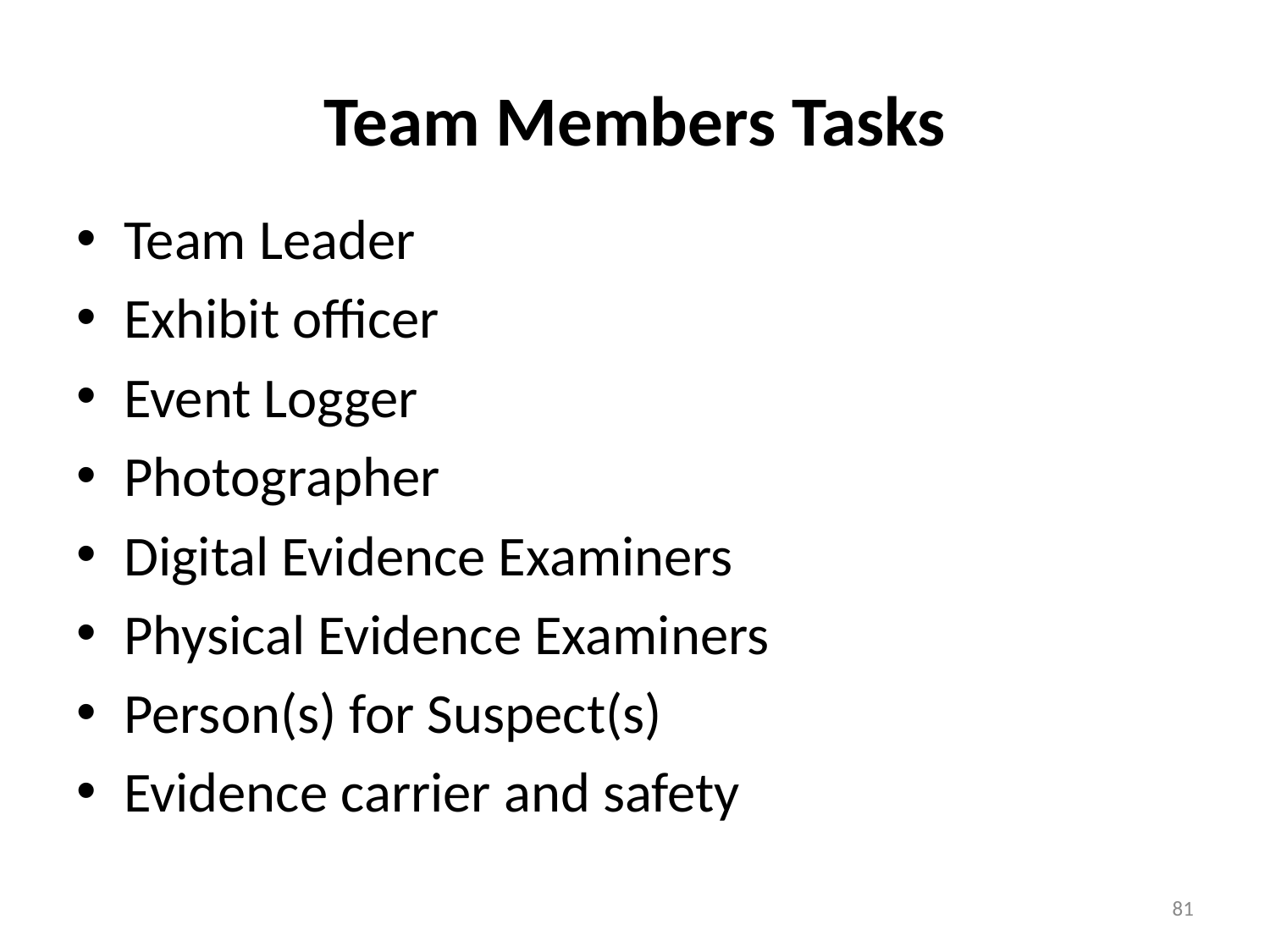

# Team Members Tasks
Team Leader
Exhibit officer
Event Logger
Photographer
Digital Evidence Examiners
Physical Evidence Examiners
Person(s) for Suspect(s)
Evidence carrier and safety

81